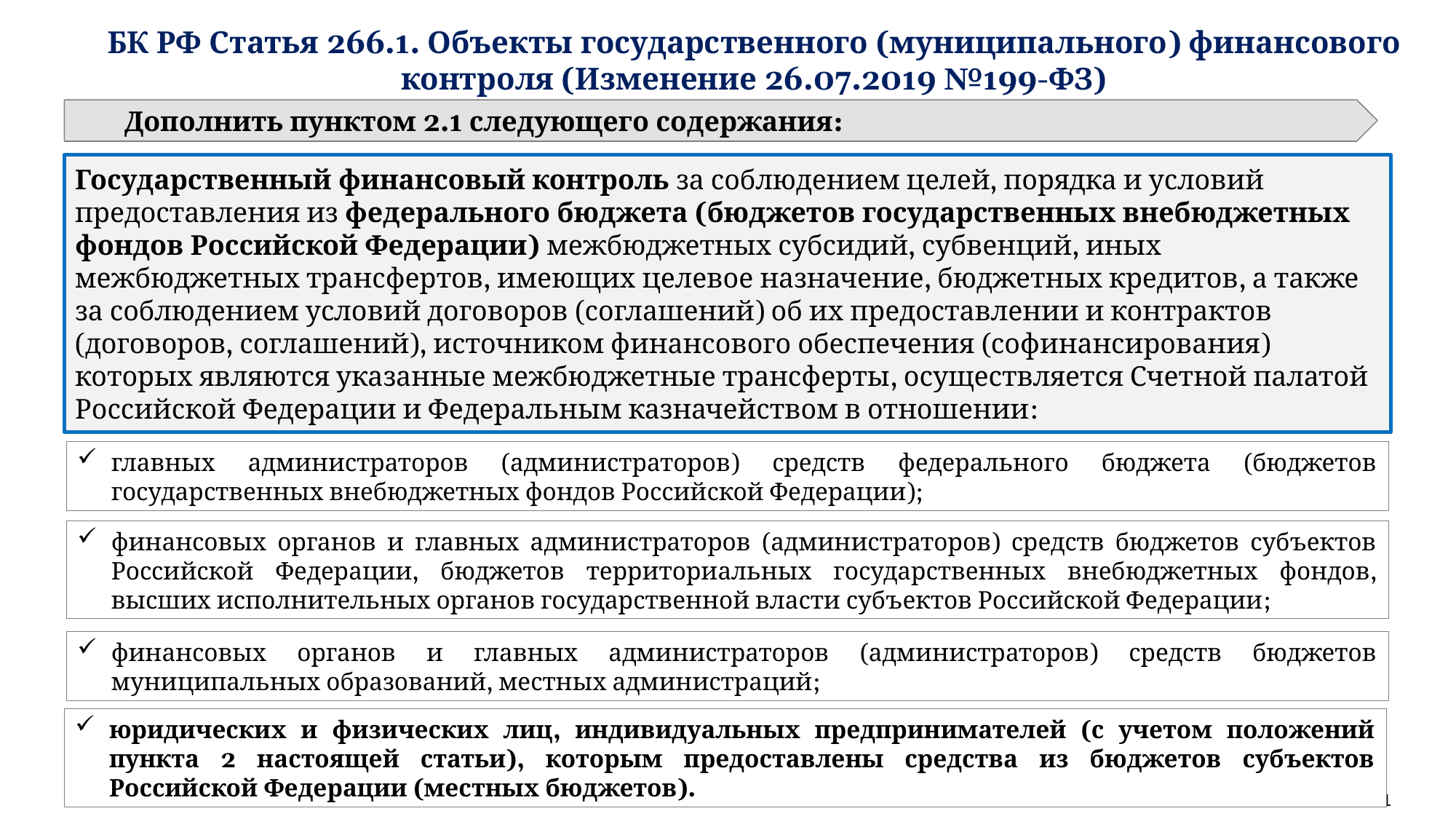

БК РФ Статья 266.1. Объекты государственного (муниципального) финансового контроля (Изменение 26.07.2019 №199-ФЗ)
Дополнить пунктом 2.1 следующего содержания:
Государственный финансовый контроль за соблюдением целей, порядка и условий предоставления из федерального бюджета (бюджетов государственных внебюджетных фондов Российской Федерации) межбюджетных субсидий, субвенций, иных межбюджетных трансфертов, имеющих целевое назначение, бюджетных кредитов, а также за соблюдением условий договоров (соглашений) об их предоставлении и контрактов (договоров, соглашений), источником финансового обеспечения (софинансирования) которых являются указанные межбюджетные трансферты, осуществляется Счетной палатой Российской Федерации и Федеральным казначейством в отношении:
главных администраторов (администраторов) средств федерального бюджета (бюджетов государственных внебюджетных фондов Российской Федерации);
финансовых органов и главных администраторов (администраторов) средств бюджетов субъектов Российской Федерации, бюджетов территориальных государственных внебюджетных фондов, высших исполнительных органов государственной власти субъектов Российской Федерации;
финансовых органов и главных администраторов (администраторов) средств бюджетов муниципальных образований, местных администраций;
юридических и физических лиц, индивидуальных предпринимателей (с учетом положений пункта 2 настоящей статьи), которым предоставлены средства из бюджетов субъектов Российской Федерации (местных бюджетов).